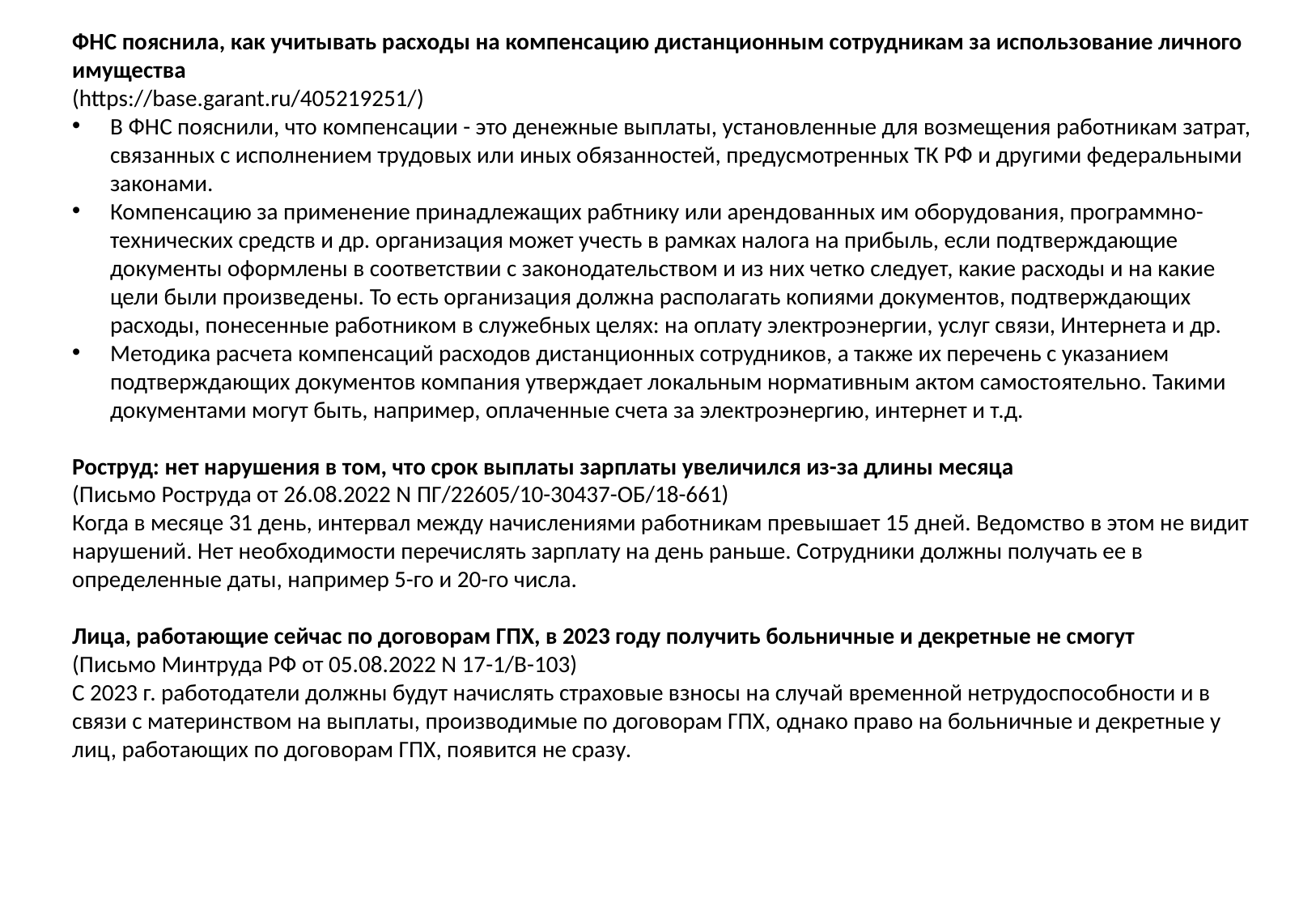

ФНС пояснила, как учитывать расходы на компенсацию дистанционным сотрудникам за использование личного имущества
(https://base.garant.ru/405219251/)
В ФНС пояснили, что компенсации - это денежные выплаты, установленные для возмещения работникам затрат, связанных с исполнением трудовых или иных обязанностей, предусмотренных ТК РФ и другими федеральными законами.
Компенсацию за применение принадлежащих рабтнику или арендованных им оборудования, программно-технических средств и др. организация может учесть в рамках налога на прибыль, если подтверждающие документы оформлены в соответствии с законодательством и из них четко следует, какие расходы и на какие цели были произведены. То есть организация должна располагать копиями документов, подтверждающих расходы, понесенные работником в служебных целях: на оплату электроэнергии, услуг связи, Интернета и др.
Методика расчета компенсаций расходов дистанционных сотрудников, а также их перечень с указанием подтверждающих документов компания утверждает локальным нормативным актом самостоятельно. Такими документами могут быть, например, оплаченные счета за электроэнергию, интернет и т.д.

Роструд: нет нарушения в том, что срок выплаты зарплаты увеличился из-за длины месяца
(Письмо Роструда от 26.08.2022 N ПГ/22605/10-30437-ОБ/18-661)
Когда в месяце 31 день, интервал между начислениями работникам превышает 15 дней. Ведомство в этом не видит нарушений. Нет необходимости перечислять зарплату на день раньше. Сотрудники должны получать ее в определенные даты, например 5-го и 20-го числа.

Лица, работающие сейчас по договорам ГПХ, в 2023 году получить больничные и декретные не смогут
(Письмо Минтруда РФ от 05.08.2022 N 17-1/В-103)
С 2023 г. работодатели должны будут начислять страховые взносы на случай временной нетрудоспособности и в связи с материнством на выплаты, производимые по договорам ГПХ, однако право на больничные и декретные у лиц, работающих по договорам ГПХ, появится не сразу.